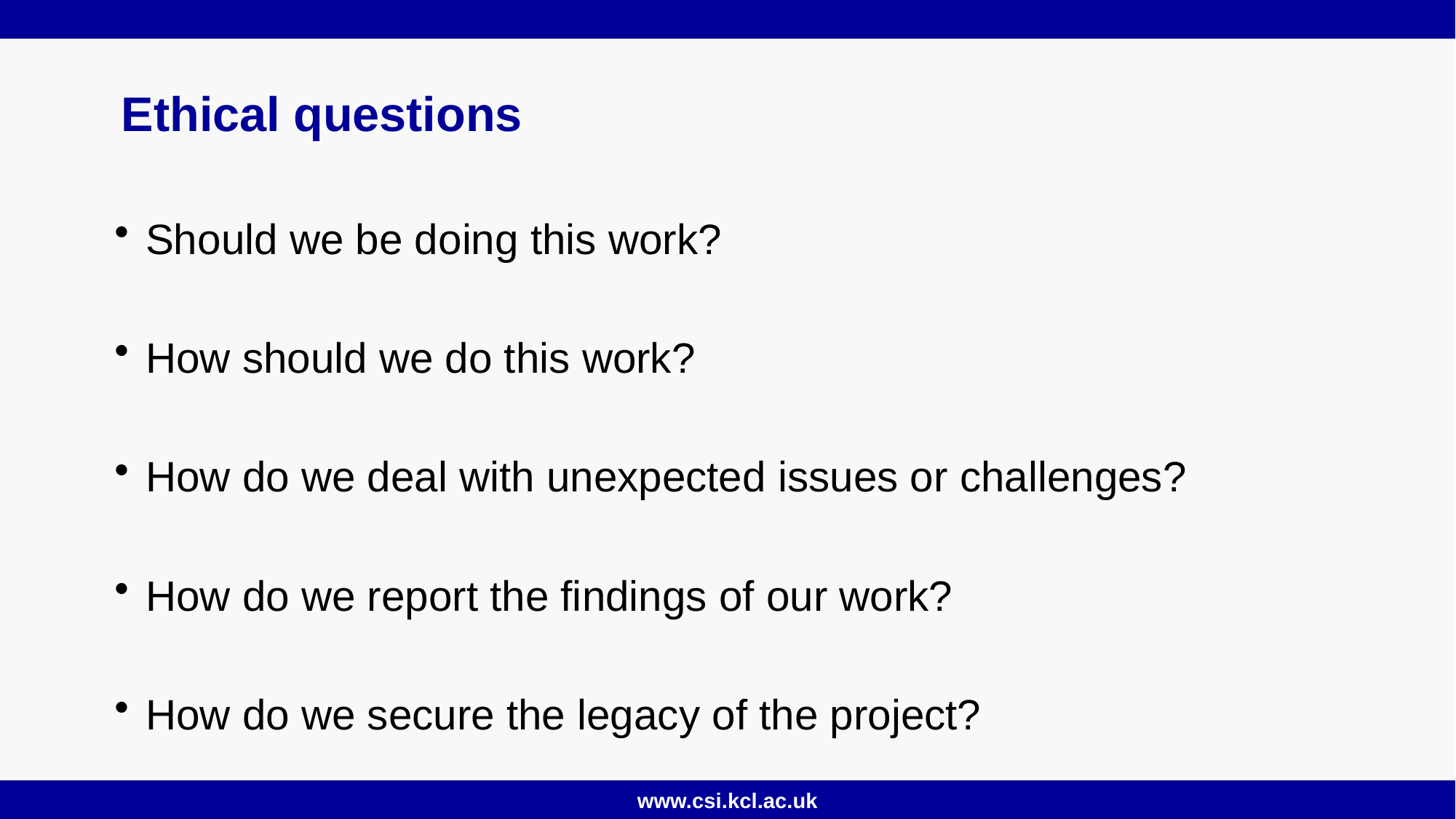

# Ethical questions
Should we be doing this work?

How should we do this work?

How do we deal with unexpected issues or challenges?

How do we report the findings of our work?

How do we secure the legacy of the project?